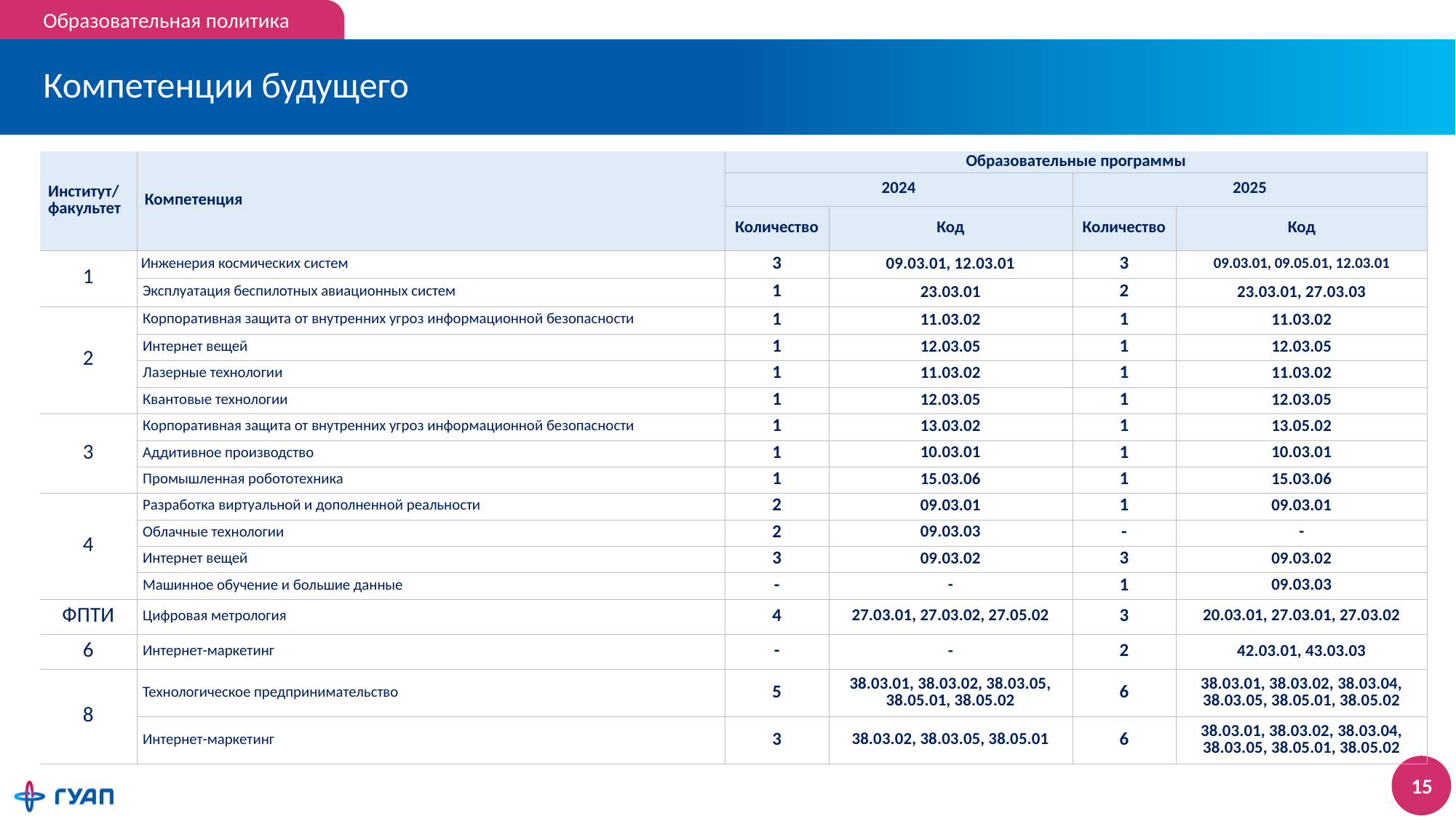

Образовательная политика
# Компетенции будущего
| Институт/факультет | Компетенция | Образовательные программы |  |  |  |
| --- | --- | --- | --- | --- | --- |
|  |  | 2024 |  | 2025 |  |
|  |  | Количество | Код | Количество | Код |
| 1 | Инженерия космических систем | 3 | 09.03.01, 12.03.01 | 3 | 09.03.01, 09.05.01, 12.03.01 |
|  | Эксплуатация беспилотных авиационных систем | 1 | 23.03.01 | 2 | 23.03.01, 27.03.03 |
| 2 | Корпоративная защита от внутренних угроз информационной безопасности | 1 | 11.03.02 | 1 | 11.03.02 |
|  | Интернет вещей | 1 | 12.03.05 | 1 | 12.03.05 |
|  | Лазерные технологии | 1 | 11.03.02 | 1 | 11.03.02 |
|  | Квантовые технологии | 1 | 12.03.05 | 1 | 12.03.05 |
| 3 | Корпоративная защита от внутренних угроз информационной безопасности | 1 | 13.03.02 | 1 | 13.05.02 |
|  | Аддитивное производство | 1 | 10.03.01 | 1 | 10.03.01 |
|  | Промышленная робототехника | 1 | 15.03.06 | 1 | 15.03.06 |
| 4 | Разработка виртуальной и дополненной реальности | 2 | 09.03.01 | 1 | 09.03.01 |
|  | Облачные технологии | 2 | 09.03.03 | - | - |
|  | Интернет вещей | 3 | 09.03.02 | 3 | 09.03.02 |
|  | Машинное обучение и большие данные | - | - | 1 | 09.03.03 |
| ФПТИ | Цифровая метрология | 4 | 27.03.01, 27.03.02, 27.05.02 | 3 | 20.03.01, 27.03.01, 27.03.02 |
| 6 | Интернет-маркетинг | - | - | 2 | 42.03.01, 43.03.03 |
| 8 | Технологическое предпринимательство | 5 | 38.03.01, 38.03.02, 38.03.05, 38.05.01, 38.05.02 | 6 | 38.03.01, 38.03.02, 38.03.04, 38.03.05, 38.05.01, 38.05.02 |
|  | Интернет-маркетинг | 3 | 38.03.02, 38.03.05, 38.05.01 | 6 | 38.03.01, 38.03.02, 38.03.04, 38.03.05, 38.05.01, 38.05.02 |